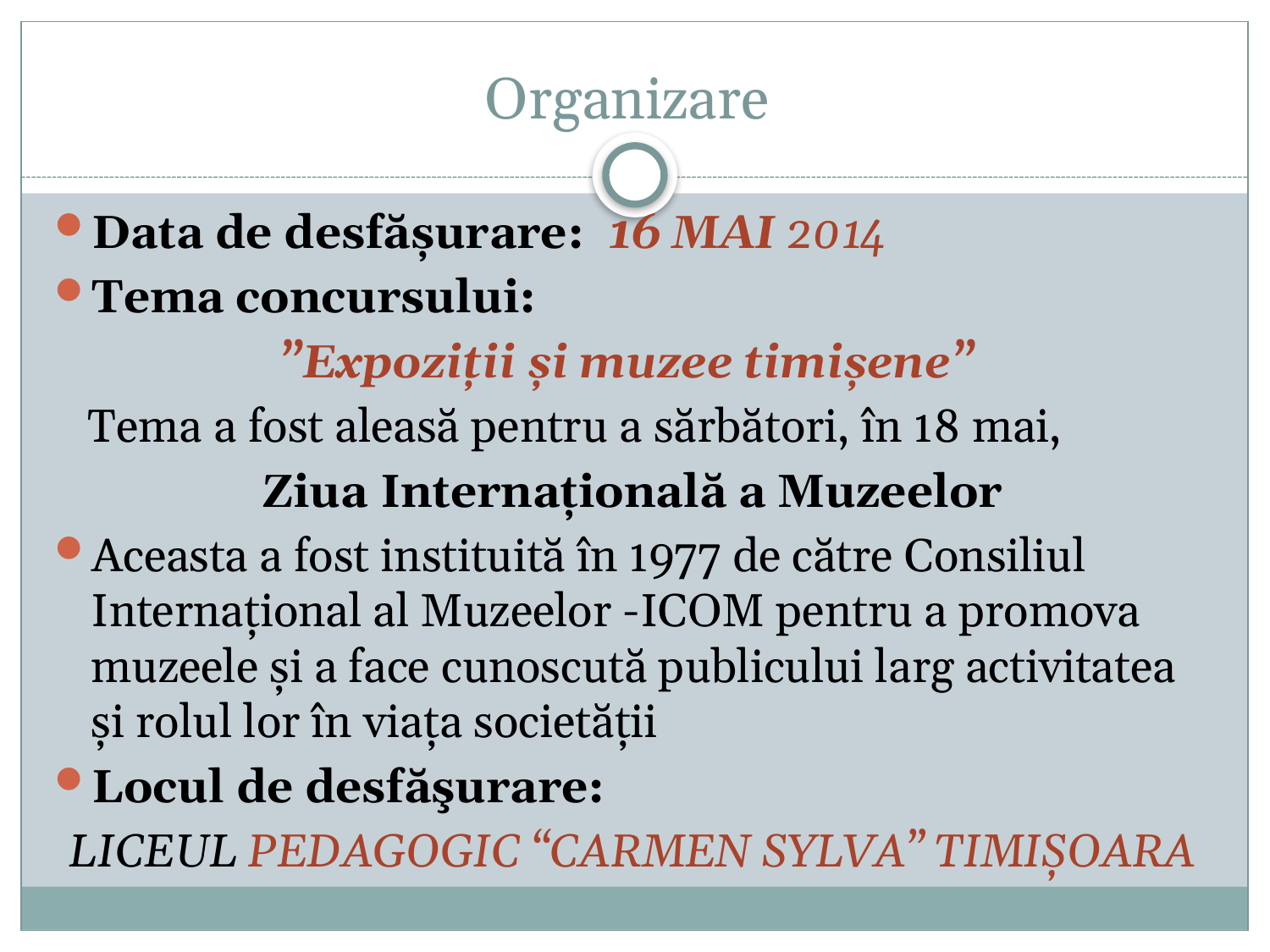

# Organizare
Data de desfășurare:  16 MAI 2014
Tema concursului:
”Expoziții și muzee timișene”
   Tema a fost aleasă pentru a sărbători, în 18 mai,
Ziua Internaţională a Muzeelor
Aceasta a fost instituită în 1977 de către Consiliul Internaţional al Muzeelor -ICOM pentru a promova muzeele și a face cunoscută publicului larg activitatea şi rolul lor în viaţa societăţii
Locul de desfăşurare:
LICEUL PEDAGOGIC “CARMEN SYLVA” TIMIȘOARA